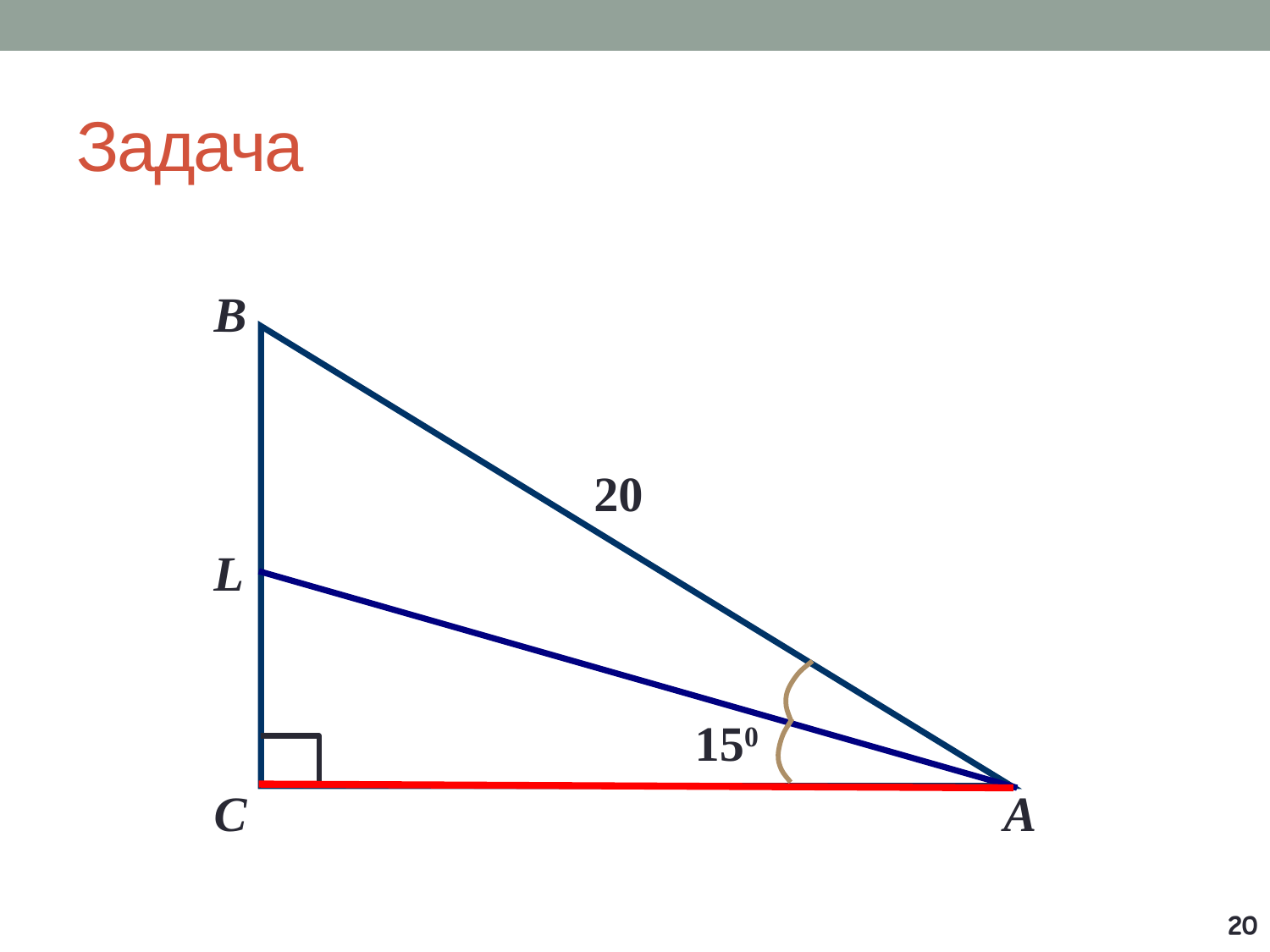

# Задача
В

20
L

150

С
А